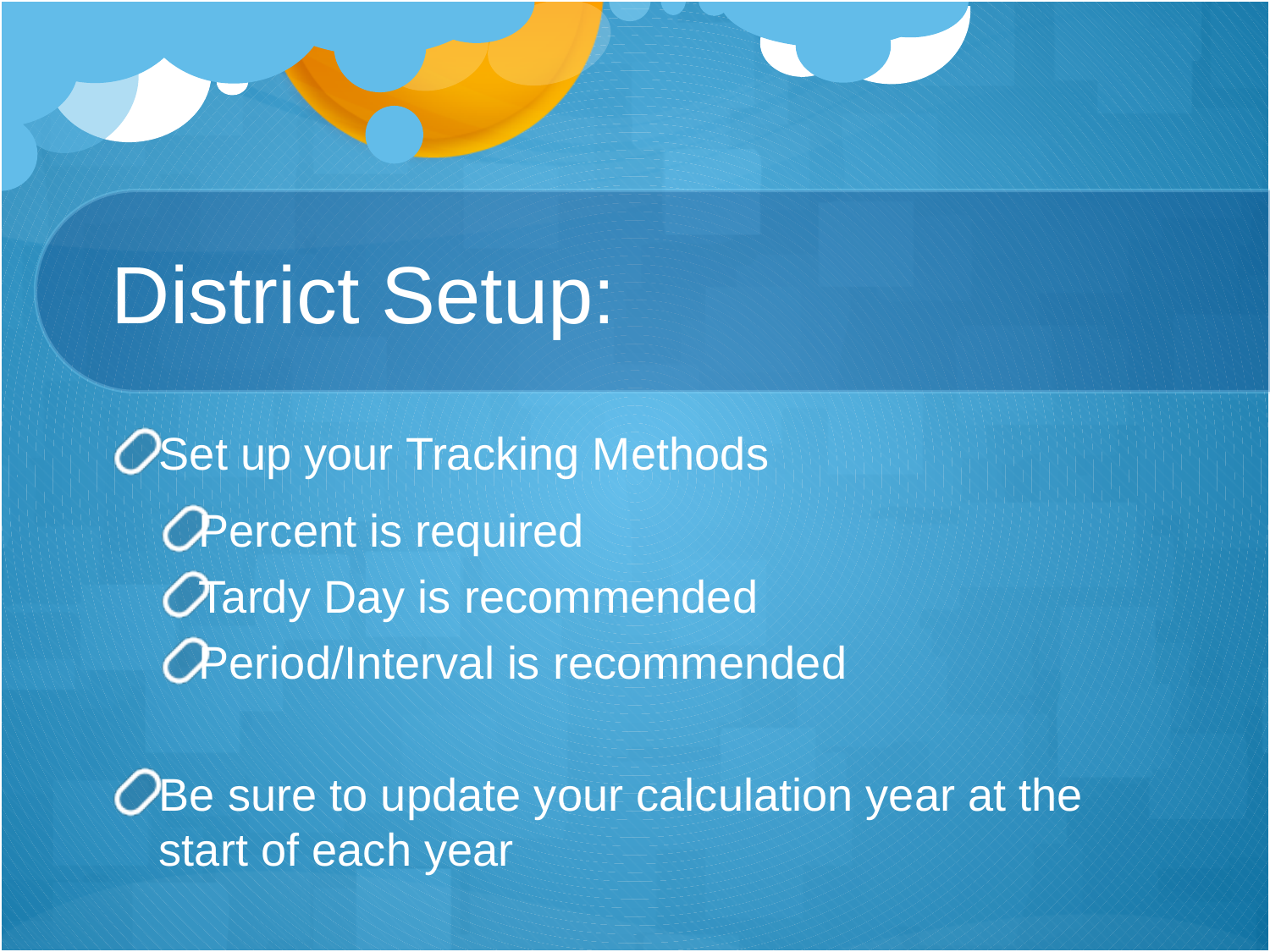

# District Setup:
Set up your Tracking Methods
Percent is required
Tardy Day is recommended
Period/Interval is recommended

Be sure to update your calculation year at the start of each year